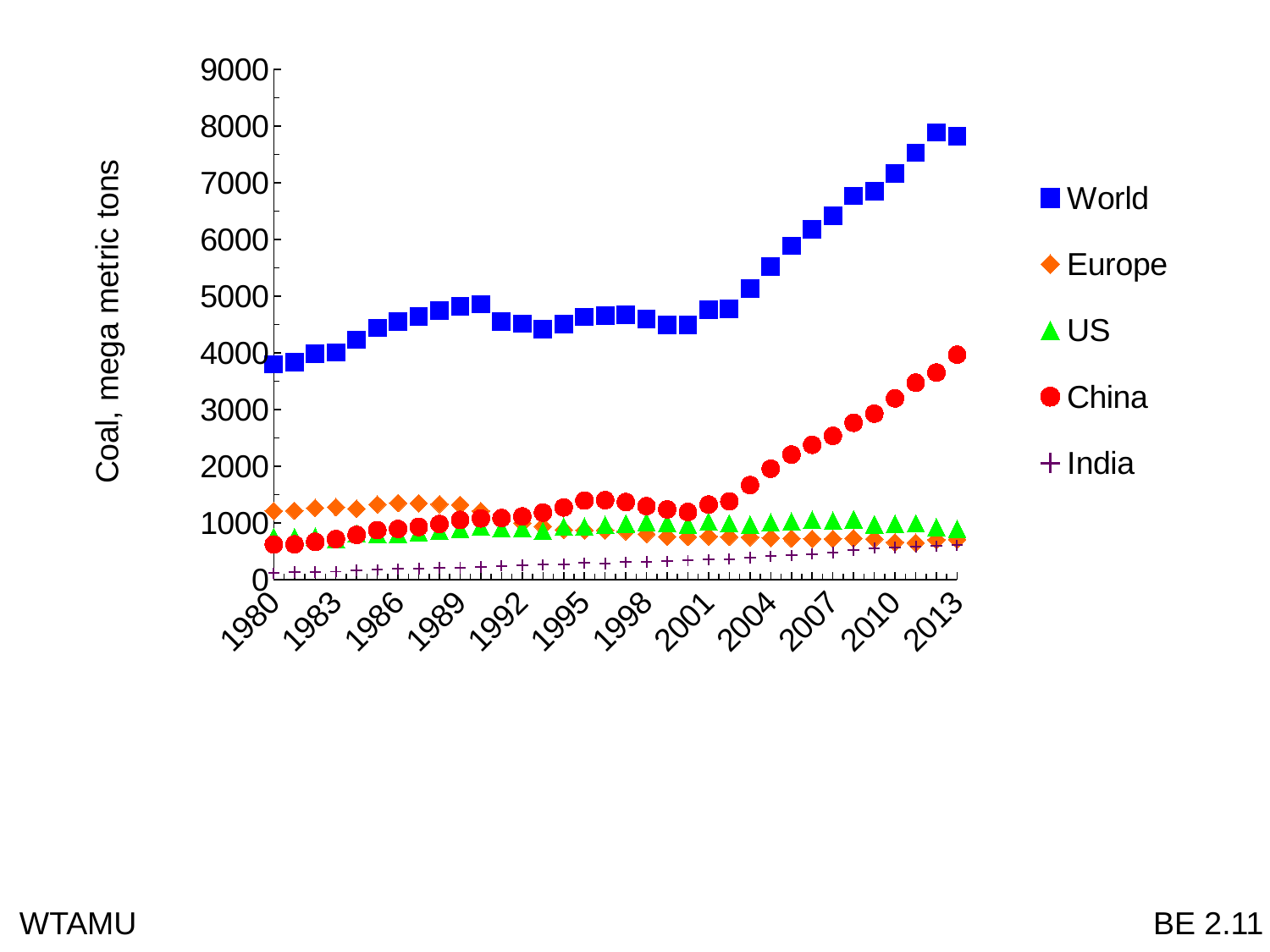

### Chart

| Category | World | Europe | US | China | India |
|---|---|---|---|---|---|
| 1980.0 | 3797.054027360028 | 1209.148380996725 | 752.5378994051207 | 620.0137414134082 | 114.1417563589861 |
| 1981.0 | 3833.000082860132 | 1214.578725170298 | 747.1639249999 | 621.513436018046 | 129.6535975529572 |
| 1982.0 | 3979.592664922425 | 1263.742033634387 | 760.1675839999998 | 666.194337272222 | 135.473412415355 |
| 1983.0 | 4006.929931170784 | 1278.07198550637 | 709.3565369996999 | 714.3845239012519 | 141.3932069180622 |
| 1984.0 | 4230.274087091968 | 1250.244332284263 | 812.6001066445457 | 789.0693152122167 | 166.7680396285341 |
| 1985.0 | 4439.592797699996 | 1326.354243386159 | 801.4600061251374 | 872.1024064889982 | 172.2709190311523 |
| 1986.0 | 4547.774476354581 | 1349.530453820485 | 807.5156605566505 | 893.857976220278 | 189.0155091901356 |
| 1987.0 | 4644.694372413894 | 1346.567607169743 | 833.316643155454 | 927.771070213155 | 191.1310783790775 |
| 1988.0 | 4743.866947193692 | 1331.900293997462 | 861.889909663188 | 979.6705014976556 | 205.3491830274474 |
| 1989.0 | 4825.39953153096 | 1321.042834992697 | 889.5211993721388 | 1053.885388499167 | 212.0428199461474 |
| 1990.0 | 4855.879076564444 | 1208.213851302827 | 933.3721554732924 | 1079.670137734907 | 224.5452739668119 |
| 1991.0 | 4556.463825369428 | 1058.766872441742 | 903.3575597423908 | 1087.188606686158 | 244.830143189143 |
| 1992.0 | 4513.302791595115 | 998.9915669874065 | 904.7731876754282 | 1114.323081066072 | 253.4913794291281 |
| 1993.0 | 4416.66041647969 | 938.2431396980131 | 857.4998071385025 | 1182.301944961153 | 261.2997893372762 |
| 1994.0 | 4501.762687892004 | 879.228832775178 | 937.3881568053341 | 1272.97854372654 | 272.832440846941 |
| 1995.0 | 4631.76886382847 | 870.4844169737434 | 936.9072114262659 | 1394.030297944835 | 290.7447932047352 |
| 1996.0 | 4653.64124720401 | 869.1843007272944 | 964.9169500008077 | 1401.544591746308 | 285.5718466151378 |
| 1997.0 | 4673.538759193132 | 853.1687980981156 | 988.5681315987803 | 1366.963633756166 | 306.6135617146098 |
| 1998.0 | 4593.531974858448 | 803.2207134445715 | 1013.604396468954 | 1296.097064908613 | 311.1706337199033 |
| 1999.0 | 4495.82854941028 | 754.5832488984883 | 998.0913229116373 | 1237.998895924943 | 323.1321978864949 |
| 2000.0 | 4490.12959180171 | 754.6381167252935 | 973.765685409768 | 1192.192223920883 | 335.6066576078722 |
| 2001.0 | 4756.384579331505 | 761.1783148900106 | 1022.813746603617 | 1323.071571864031 | 352.5282117302019 |
| 2002.0 | 4781.217114731524 | 754.29542651017 | 992.5147359017191 | 1379.71903626682 | 363.7629239117458 |
| 2003.0 | 5133.173540911201 | 748.4408487268366 | 972.079583294852 | 1666.660603954188 | 386.2643417597321 |
| 2004.0 | 5526.274749747477 | 734.2133659882052 | 1008.6736746588 | 1955.839715991682 | 412.9419091834328 |
| 2005.0 | 5887.21440966409 | 724.73441626606 | 1026.268774701333 | 2204.280123992388 | 427.8458741643241 |
| 2006.0 | 6173.935480853022 | 719.2225386958132 | 1054.6139411379 | 2376.79199395669 | 452.4648607940587 |
| 2007.0 | 6421.56 | 719.251 | 1039.422 | 2535.065 | 477.989 |
| 2008.0 | 6766.22 | 728.3209999999998 | 1063.004 | 2765.443 | 515.176 |
| 2009.0 | 6844.222 | 714.716 | 975.025 | 2925.982 | 555.991 |
| 2010.0 | 7160.765 | 659.389 | 984.095 | 3195.361 | 565.0609999999998 |
| 2011.0 | 7528.1 | 651.226 | 992.258 | 3472.903 | 577.759 |
| 2012.0 | 7886.365 | 702.018 | 922.419 | 3650.675 | 589.5500000000001 |
| 2013.0 | 7823.0 | 709.274 | 890.674 | 3968.125 | 604.0619999999998 |
WTAMU
BE 2.11